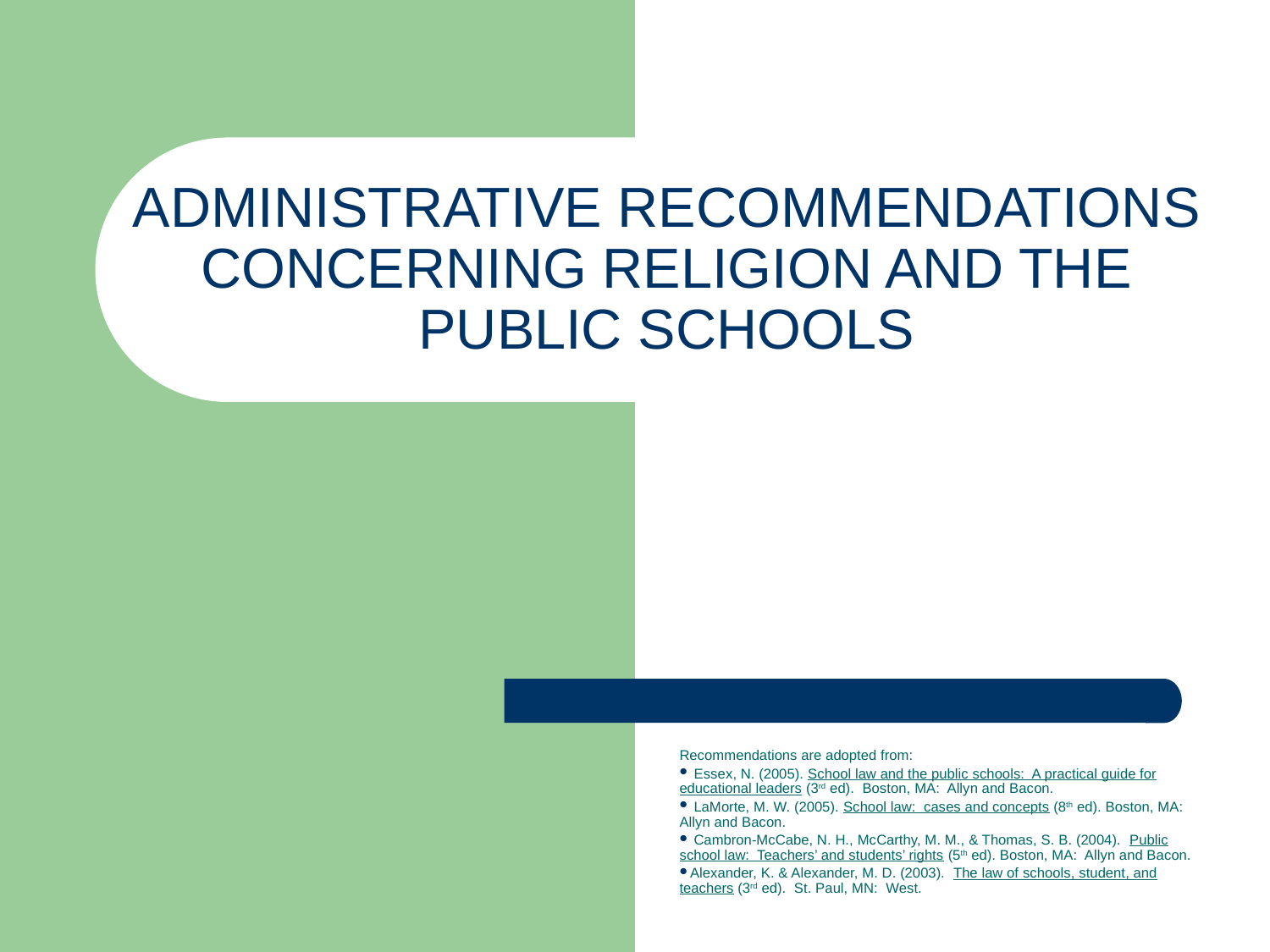

# ADMINISTRATIVE RECOMMENDATIONS CONCERNING RELIGION AND THE PUBLIC SCHOOLS
Recommendations are adopted from:
 Essex, N. (2005). School law and the public schools:  A practical guide for educational leaders (3rd ed).  Boston, MA:  Allyn and Bacon.
 LaMorte, M. W. (2005). School law:  cases and concepts (8th ed). Boston, MA:  Allyn and Bacon.
 Cambron-McCabe, N. H., McCarthy, M. M., & Thomas, S. B. (2004).  Public school law:  Teachers’ and students’ rights (5th ed). Boston, MA:  Allyn and Bacon.
Alexander, K. & Alexander, M. D. (2003).  The law of schools, student, and teachers (3rd ed).  St. Paul, MN:  West.